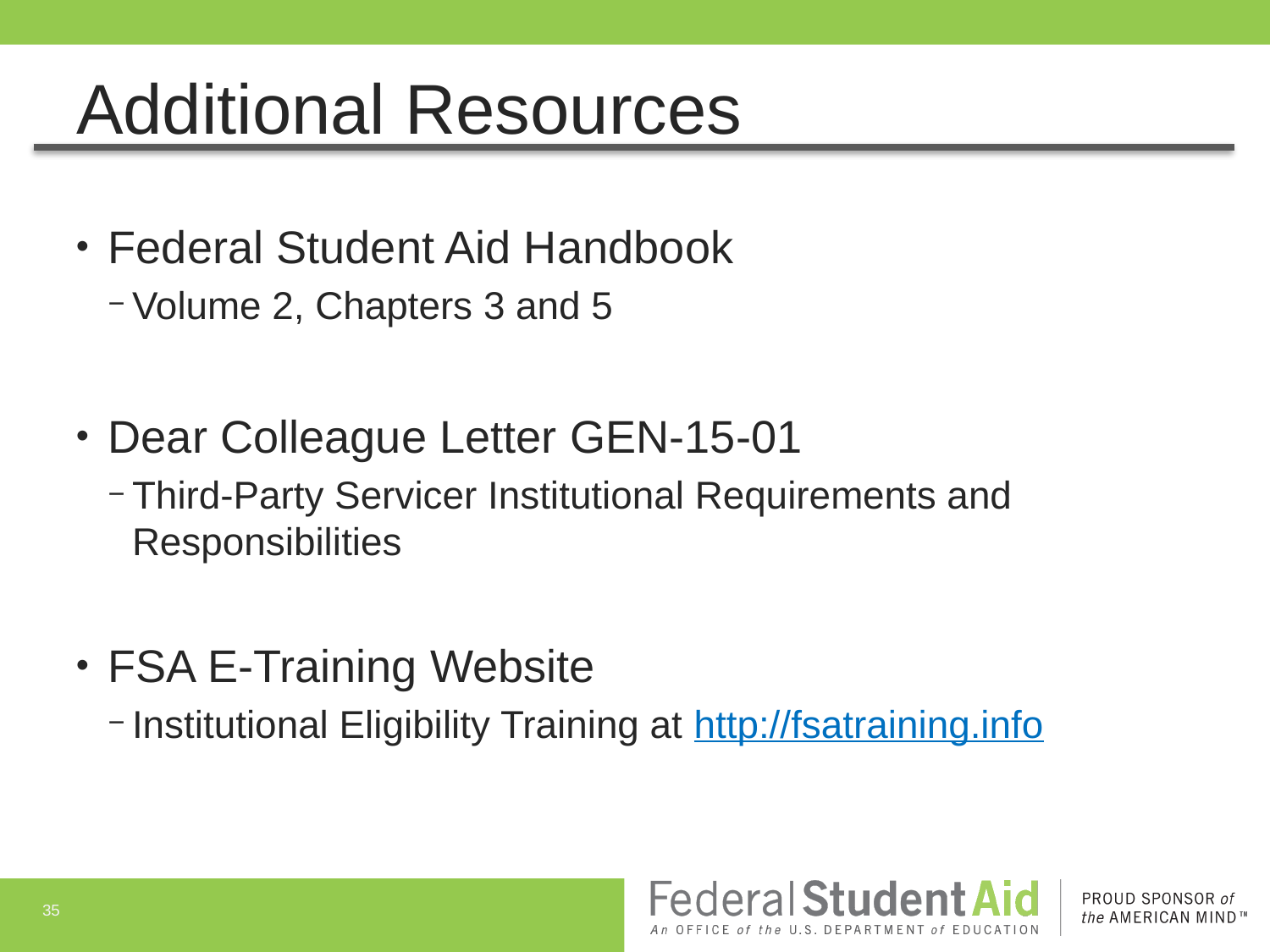

# Additional Resources
Federal Student Aid Handbook
Volume 2, Chapters 3 and 5

Dear Colleague Letter GEN-15-01
Third-Party Servicer Institutional Requirements and Responsibilities

FSA E-Training Website
Institutional Eligibility Training at http://fsatraining.info
35